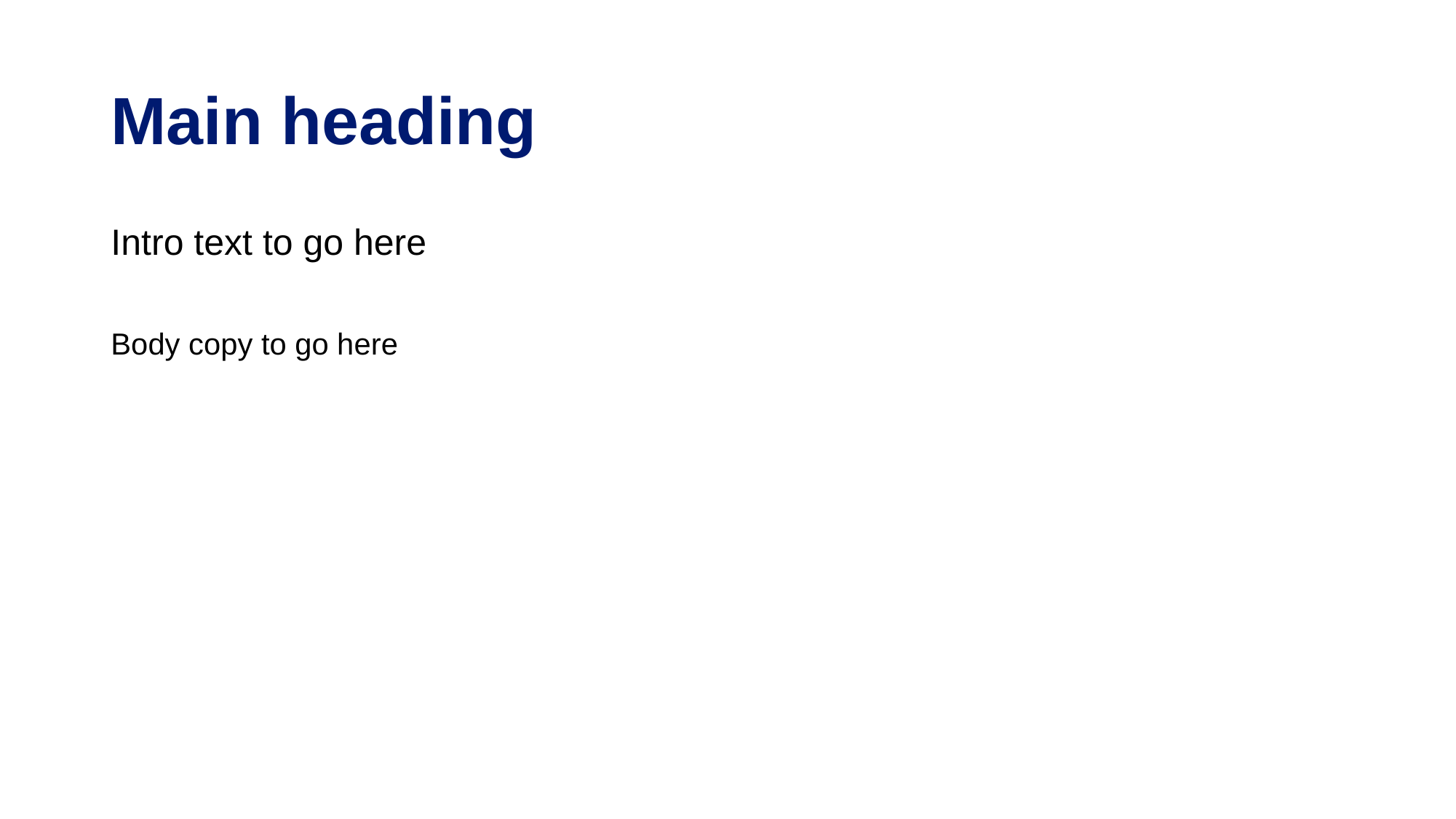

# Main heading
Intro text to go here
Body copy to go here